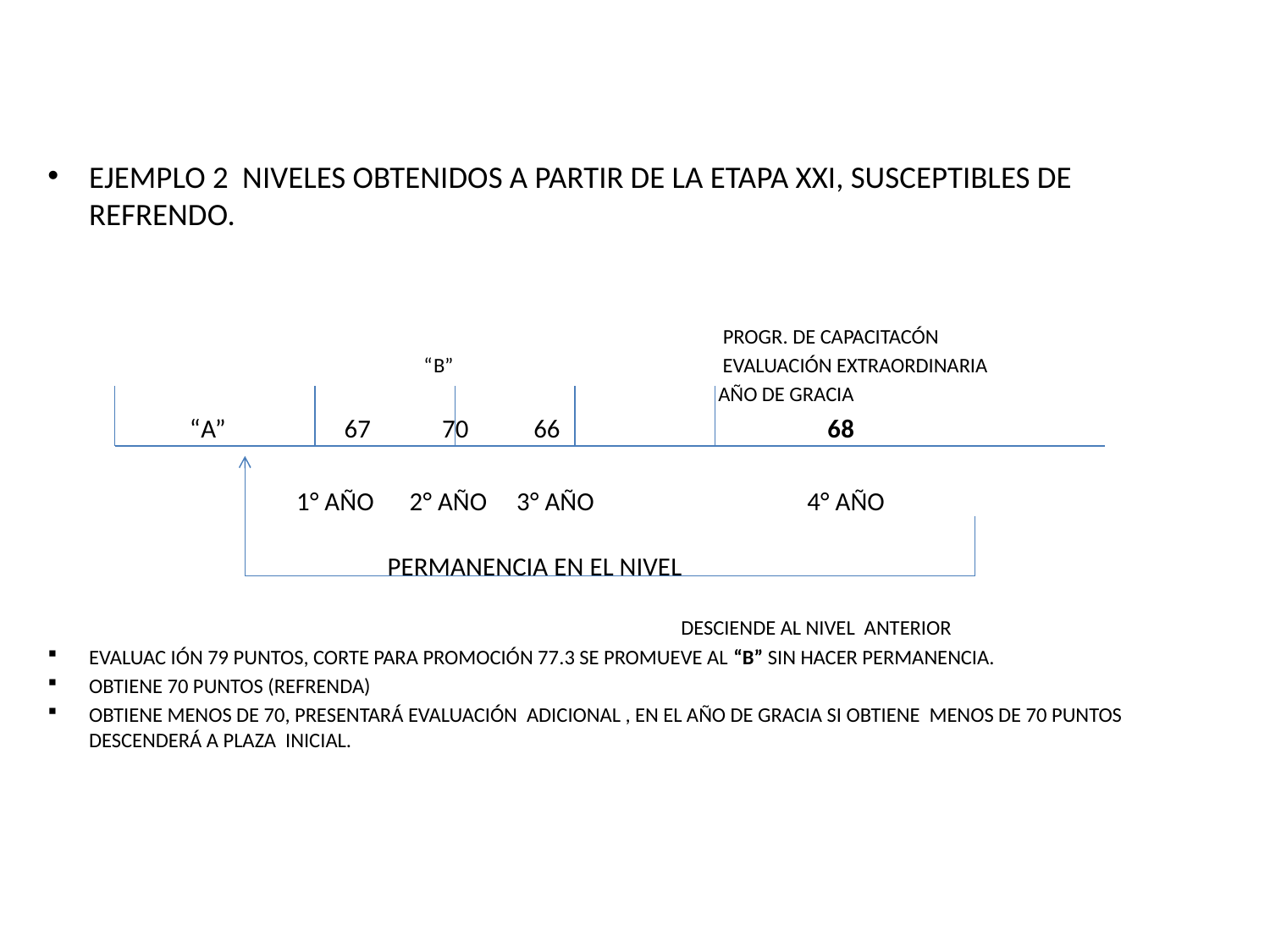

EJEMPLO 2  NIVELES OBTENIDOS A PARTIR DE LA ETAPA XXI, SUSCEPTIBLES DE REFRENDO.

                                                                                                                                                 PROGR. DE CAPACITACÓN
                                                                                 “B”                                                          EVALUACIÓN EXTRAORDINARIA
                                                                                                                                                AÑO DE GRACIA
                        “A”                    67            70           66                                             68

                                          1° AÑO      2° AÑO     3° AÑO                                    4° AÑO

                                                                         PERMANENCIA EN EL NIVEL

                                                                                                                                        DESCIENDE AL NIVEL  ANTERIOR
EVALUAC IÓN 79 PUNTOS, CORTE PARA PROMOCIÓN 77.3 SE PROMUEVE AL “B” SIN HACER PERMANENCIA.
OBTIENE 70 PUNTOS (REFRENDA)
OBTIENE MENOS DE 70, PRESENTARÁ EVALUACIÓN  ADICIONAL , EN EL AÑO DE GRACIA SI OBTIENE  MENOS DE 70 PUNTOS  DESCENDERÁ A PLAZA  INICIAL.